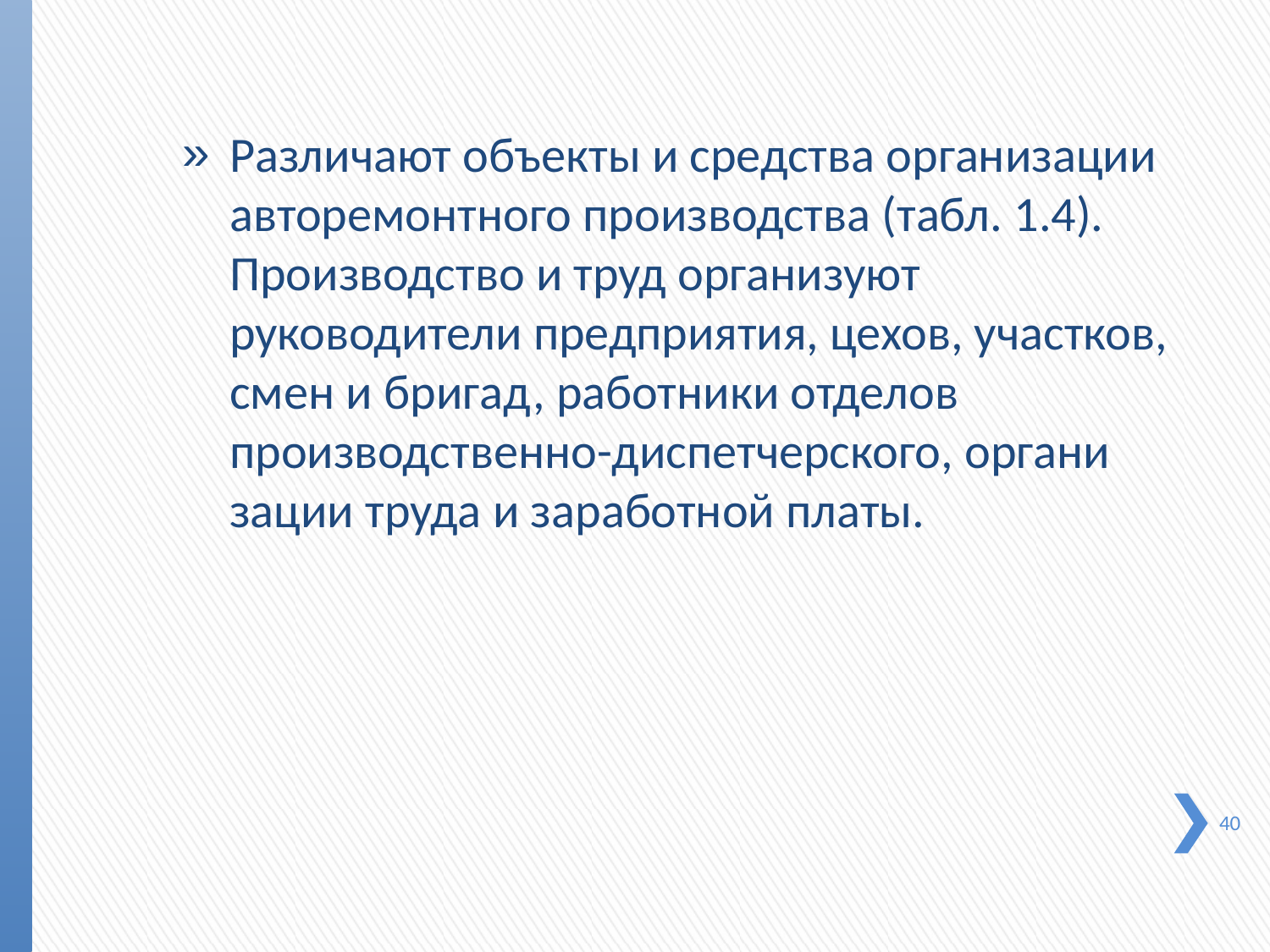

Различают объекты и средства организации авторемонтно­го производства (табл. 1.4). Производство и труд организуют руководители предприятия, цехов, участков, смен и бригад, работники отделов производственно-диспетчерского, органи­зации труда и заработной платы.

#
40